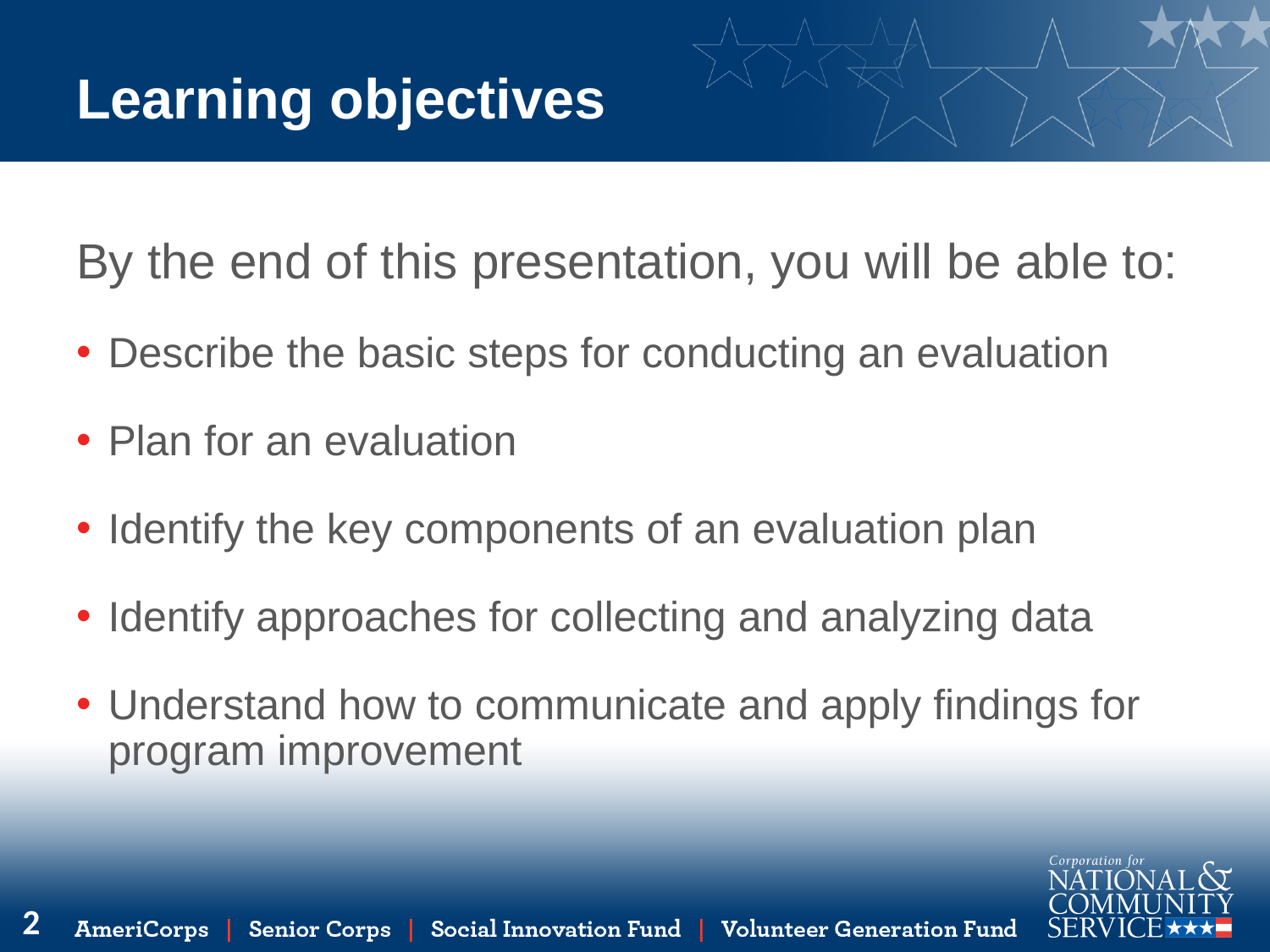

# Learning objectives
By the end of this presentation, you will be able to:
Describe the basic steps for conducting an evaluation
Plan for an evaluation
Identify the key components of an evaluation plan
Identify approaches for collecting and analyzing data
Understand how to communicate and apply findings for program improvement
2